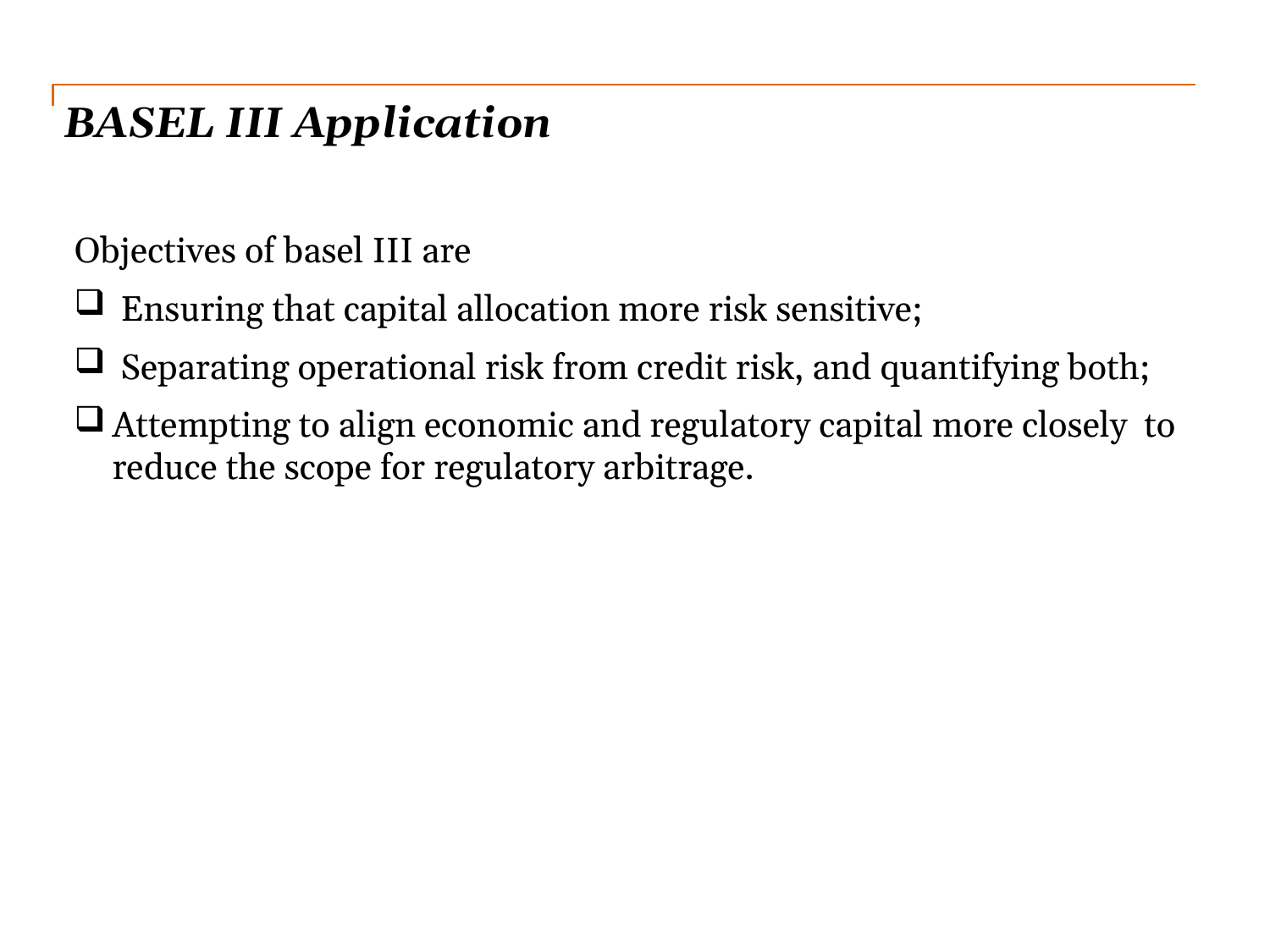

# BASEL III Application

Objectives of basel III are
 Ensuring that capital allocation more risk sensitive;
 Separating operational risk from credit risk, and quantifying both;
Attempting to align economic and regulatory capital more closely  to reduce the scope for regulatory arbitrage.